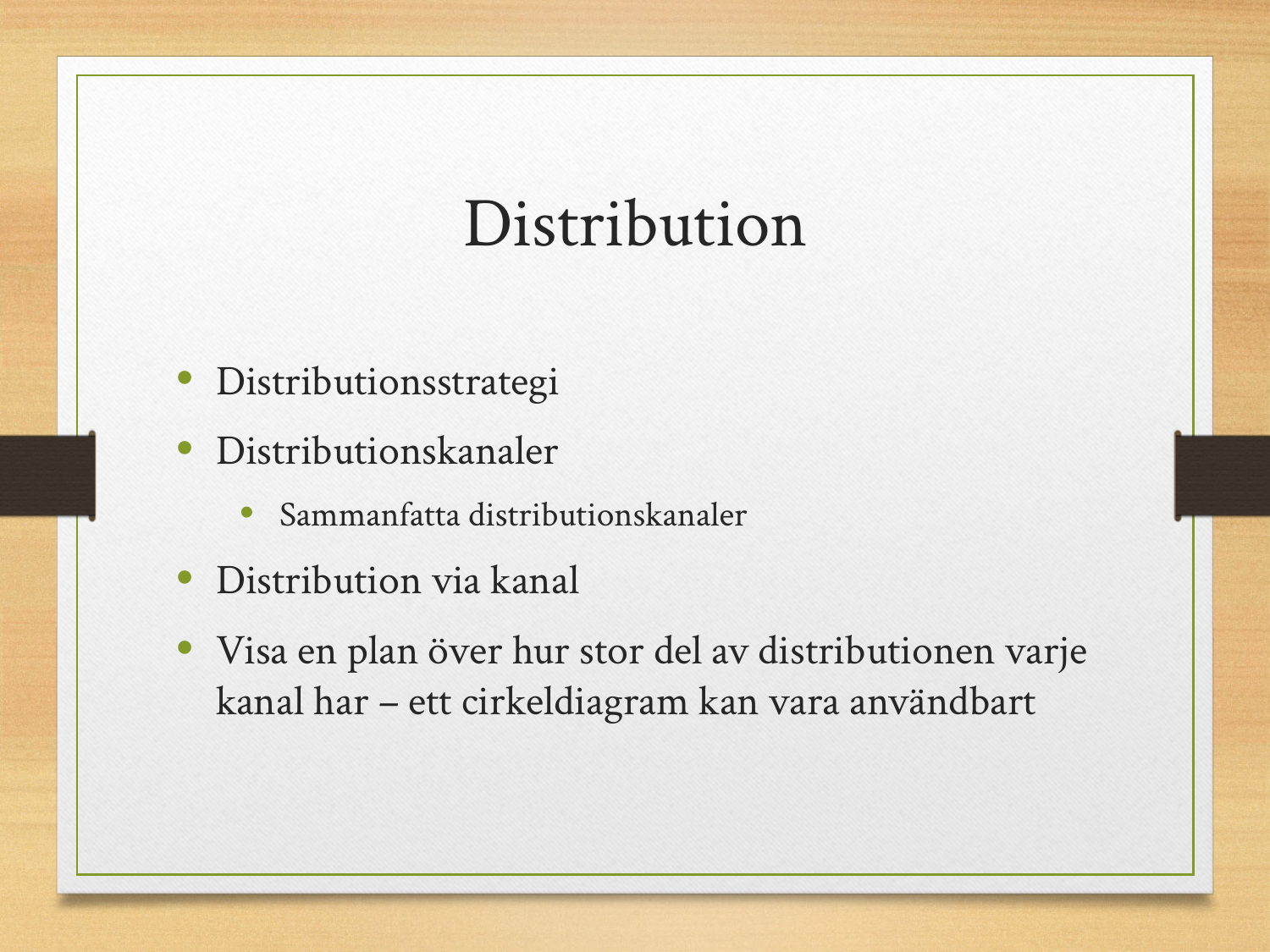

# Distribution
Distributionsstrategi
Distributionskanaler
Sammanfatta distributionskanaler
Distribution via kanal
Visa en plan över hur stor del av distributionen varje kanal har – ett cirkeldiagram kan vara användbart